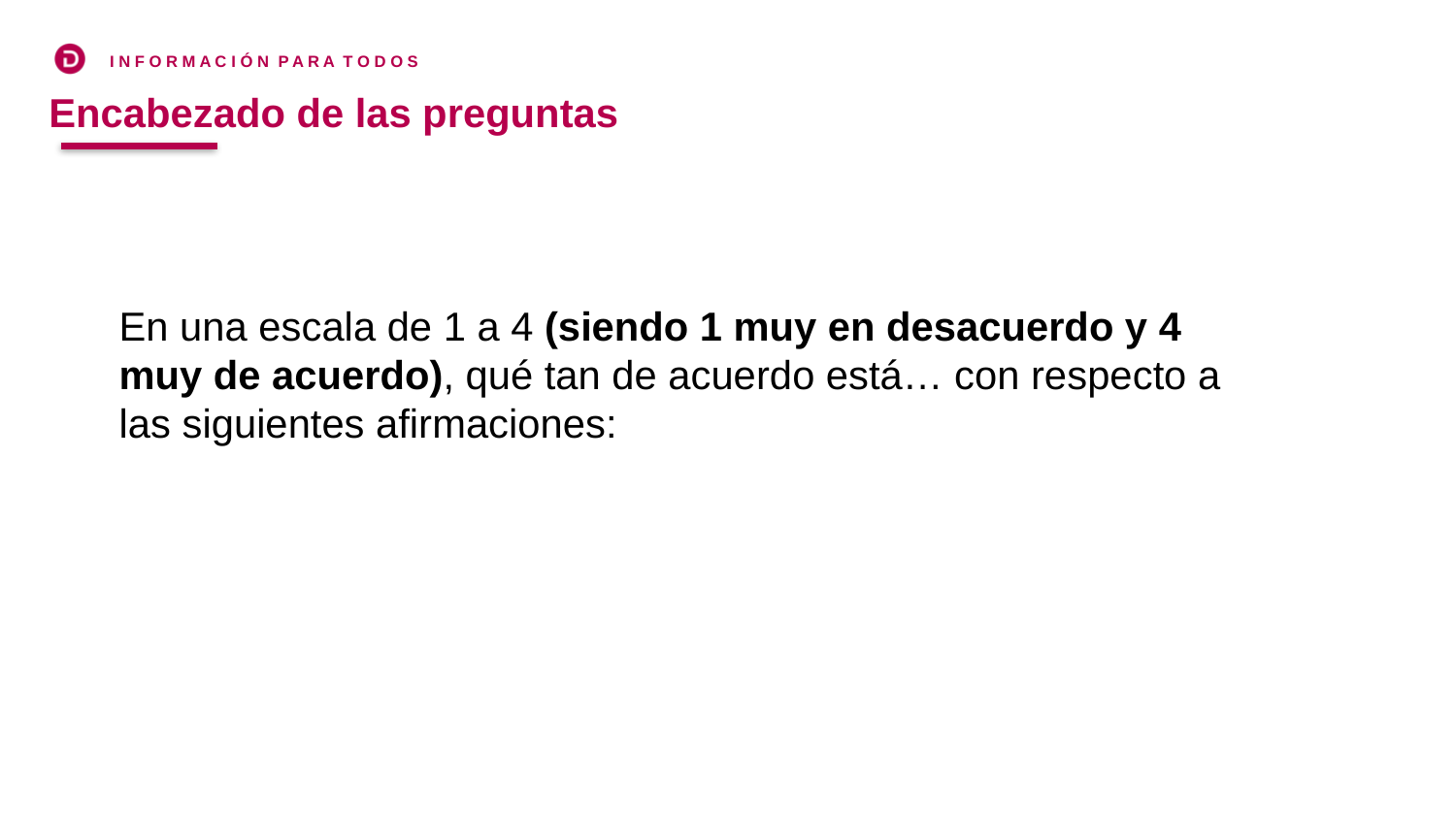

Encabezado de las preguntas

En una escala de 1 a 4 (siendo 1 muy en desacuerdo y 4 muy de acuerdo), qué tan de acuerdo está… con respecto a las siguientes afirmaciones: